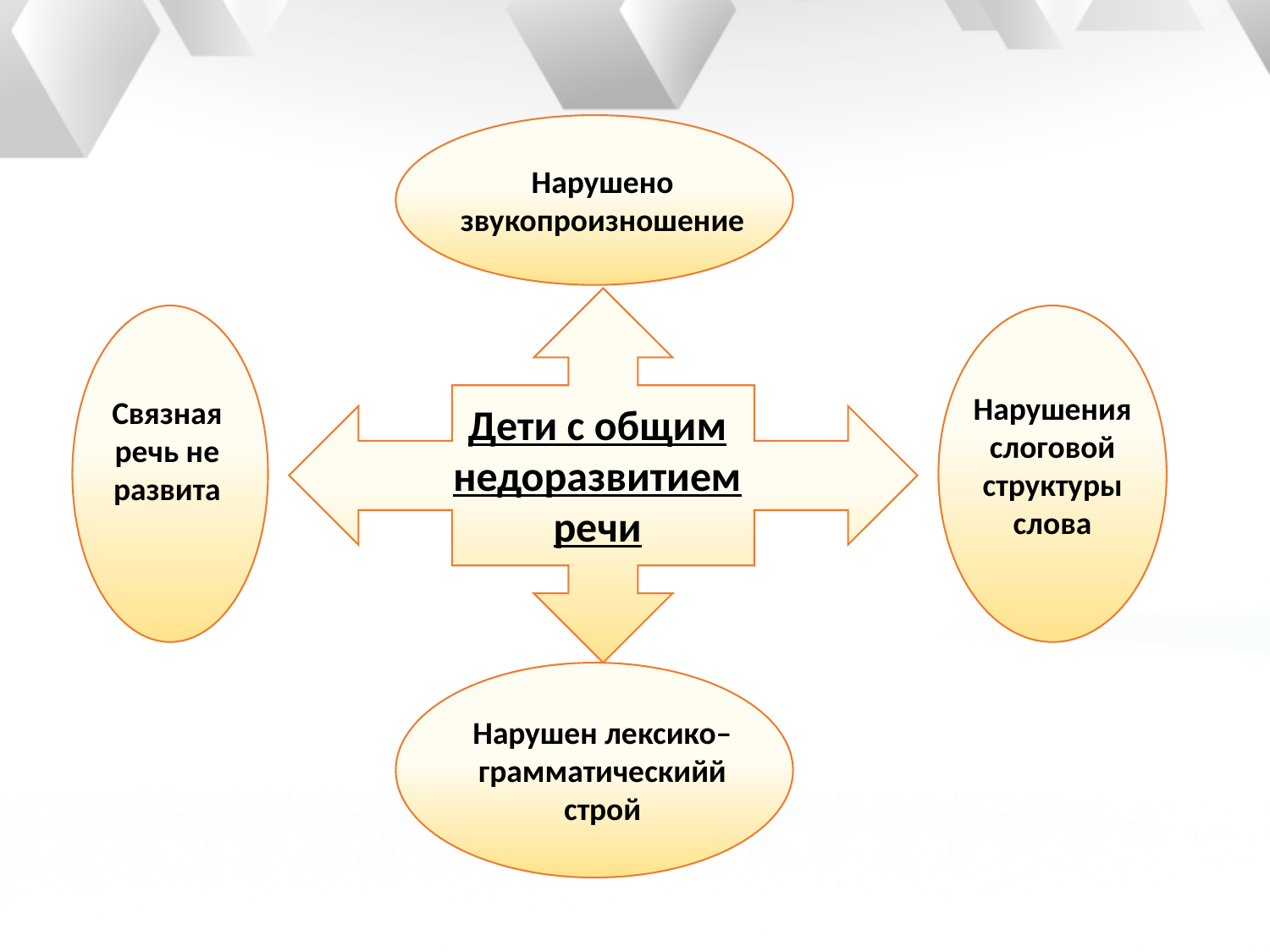

Нарушено звукопроизношение

Нарушения слоговой структуры слова
Связная речь не развита
Дети с общим недоразвитием речи

Нарушен лексико– грамматическийй строй